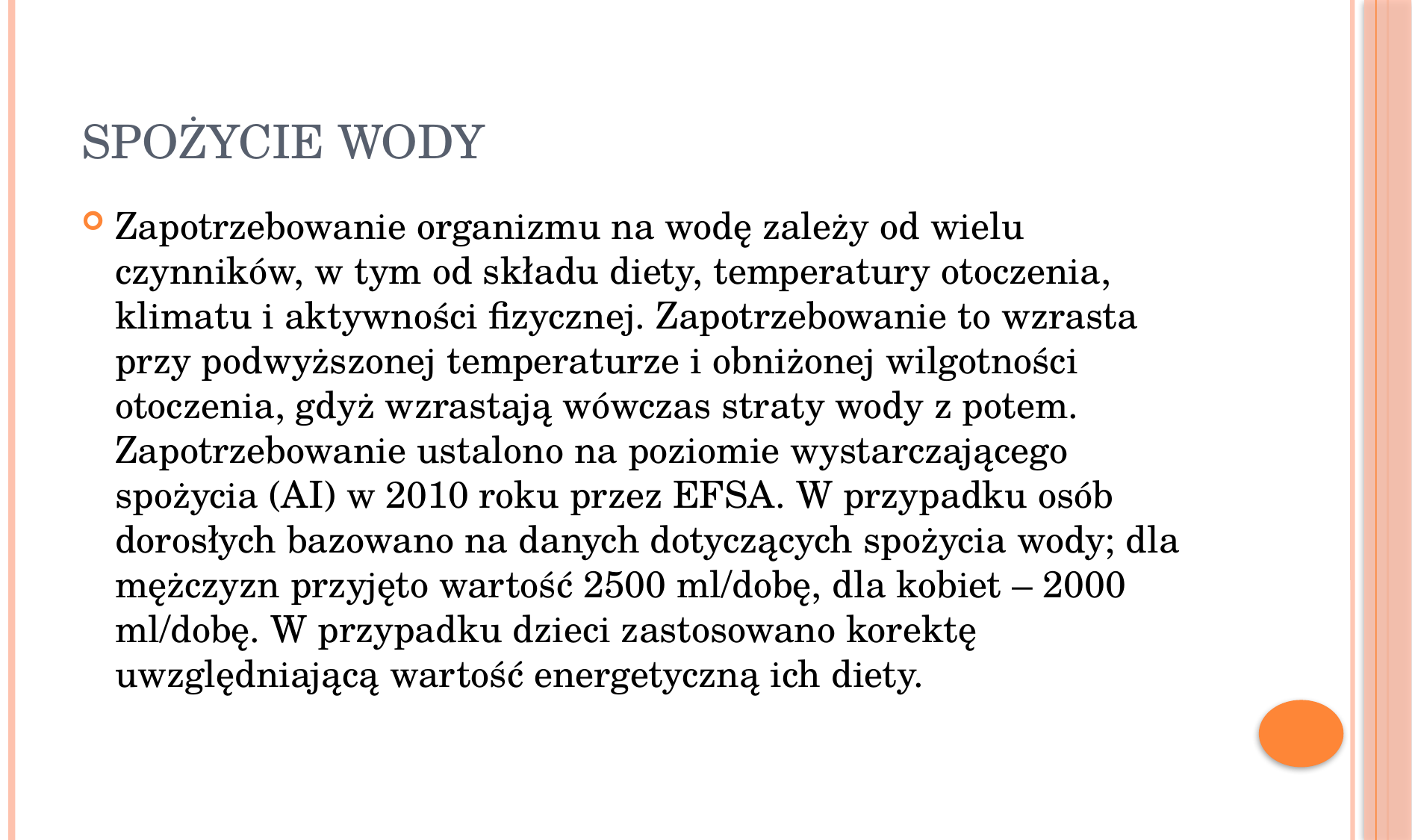

# spożycie wody
Zapotrzebowanie organizmu na wodę zależy od wielu czynników, w tym od składu diety, temperatury otoczenia, klimatu i aktywności fizycznej. Zapotrzebowanie to wzrasta przy podwyższonej temperaturze i obniżonej wilgotności otoczenia, gdyż wzrastają wówczas straty wody z potem. Zapotrzebowanie ustalono na poziomie wystarczającego spożycia (AI) w 2010 roku przez EFSA. W przypadku osób dorosłych bazowano na danych dotyczących spożycia wody; dla mężczyzn przyjęto wartość 2500 ml/dobę, dla kobiet – 2000 ml/dobę. W przypadku dzieci zastosowano korektę uwzględniającą wartość energetyczną ich diety.